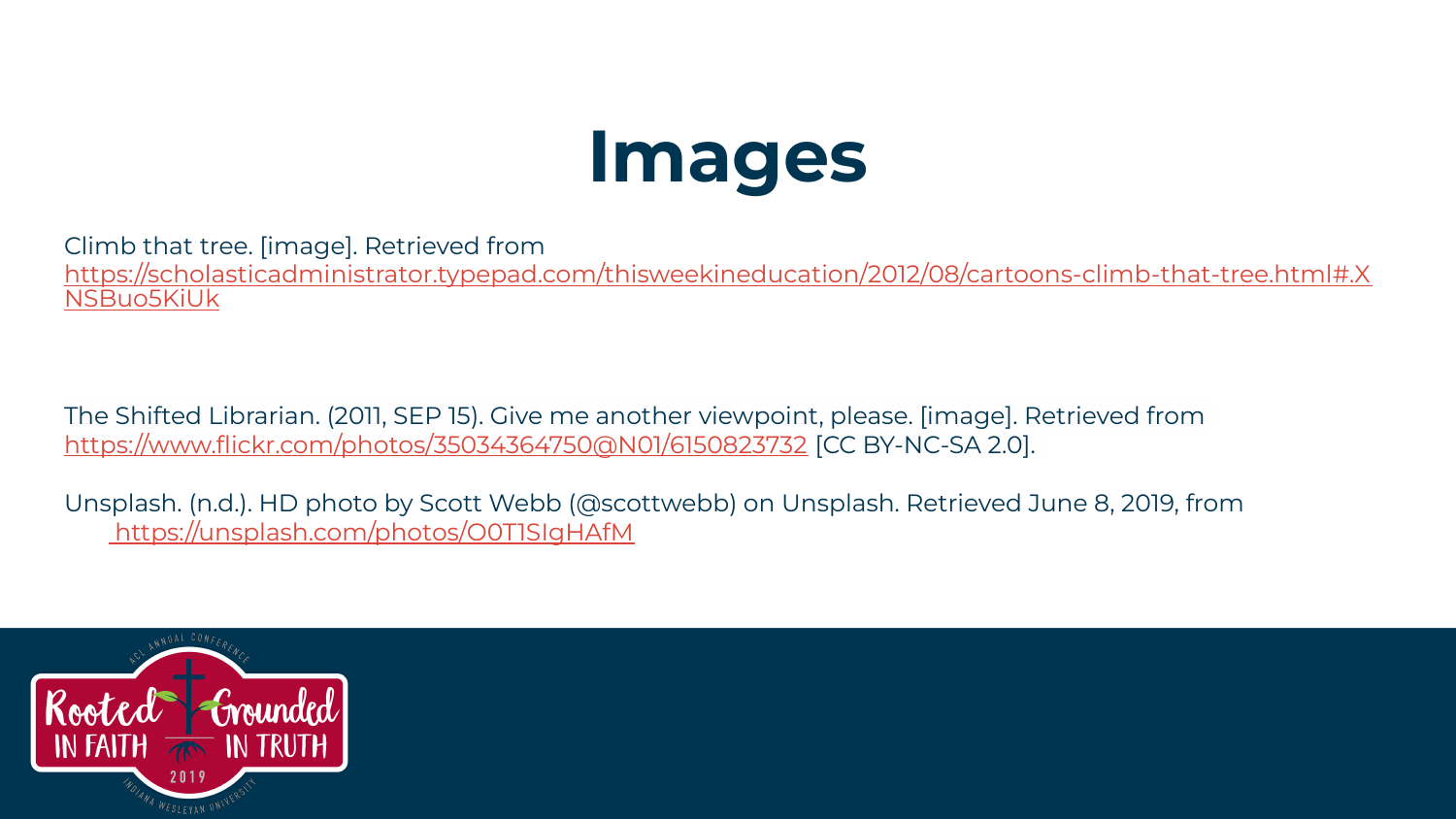

# Images

Climb that tree. [image]. Retrieved from https://scholasticadministrator.typepad.com/thisweekineducation/2012/08/cartoons-climb-that-tree.html#.XNSBuo5KiUk

The Shifted Librarian. (2011, SEP 15). Give me another viewpoint, please. [image]. Retrieved from https://www.flickr.com/photos/35034364750@N01/6150823732 [CC BY-NC-SA 2.0].

Unsplash. (n.d.). HD photo by Scott Webb (@scottwebb) on Unsplash. Retrieved June 8, 2019, from https://unsplash.com/photos/O0T1SIgHAfM